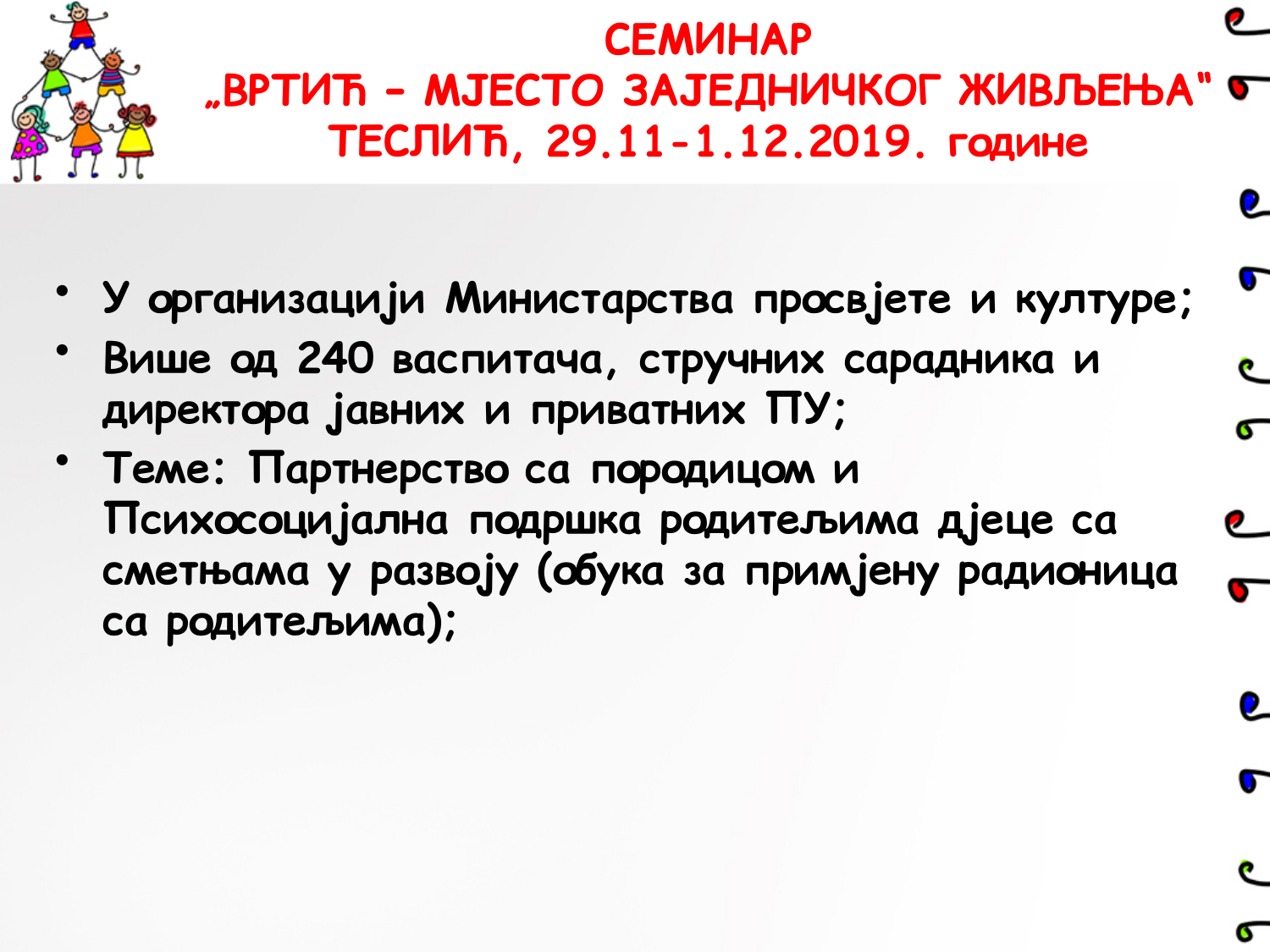

# СЕМИНАР „ВРТИЋ – МЈЕСТО ЗАЈЕДНИЧКОГ ЖИВЉЕЊА“ ТЕСЛИЋ, 29.11-1.12.2019. године
У организацији Министарства просвјете и културе;
Више од 240 васпитача, стручних сарадника и директора јавних и приватних ПУ;
Теме: Партнерство са породицом и Психосоцијална подршка родитељима дјеце са сметњама у развоју (обука за примјену радионица са родитељима);